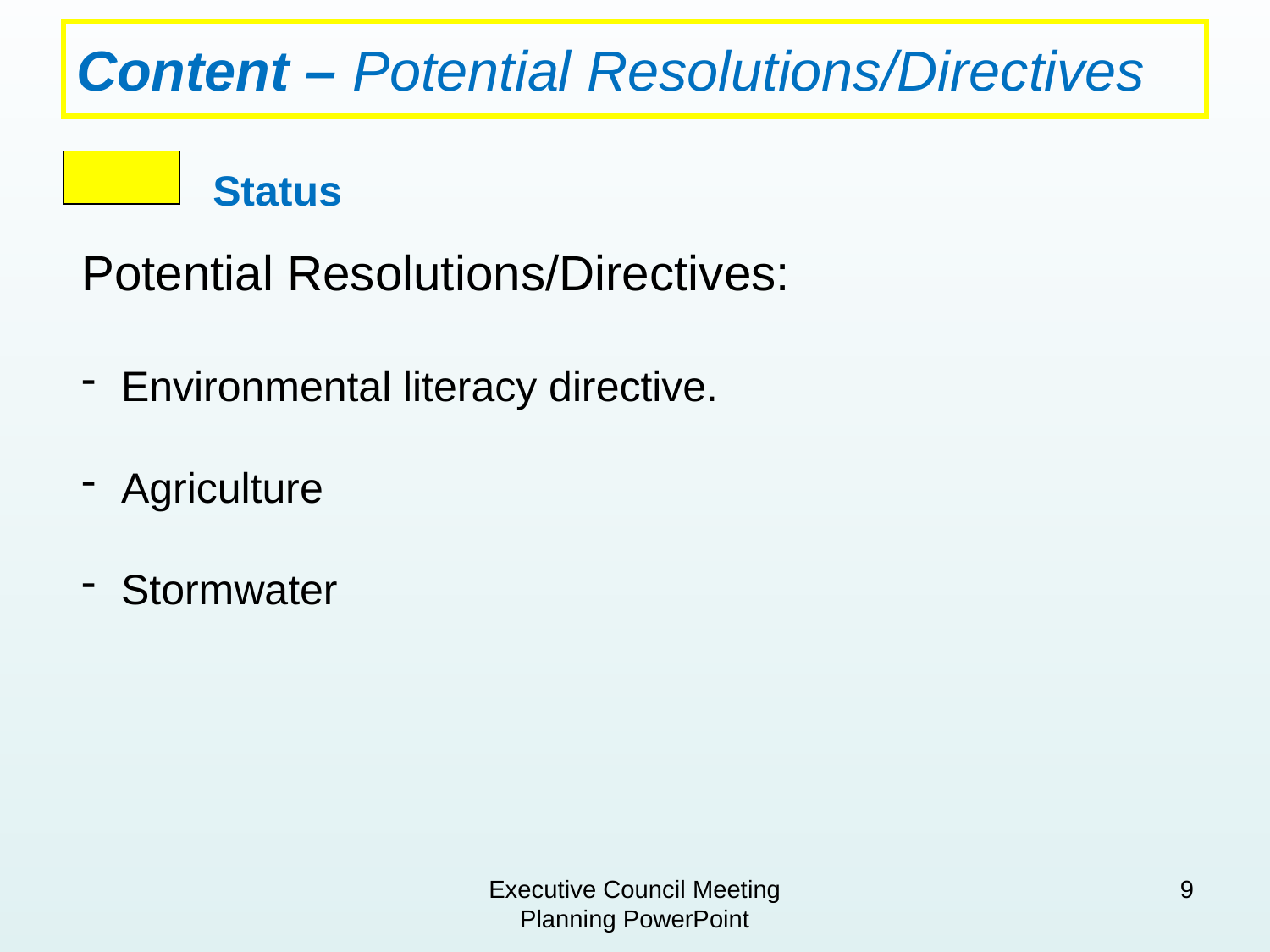

# Content – Potential Resolutions/Directives
 Status

Potential Resolutions/Directives:

Environmental literacy directive.

Agriculture

Stormwater

Executive Council Meeting Planning PowerPoint
9